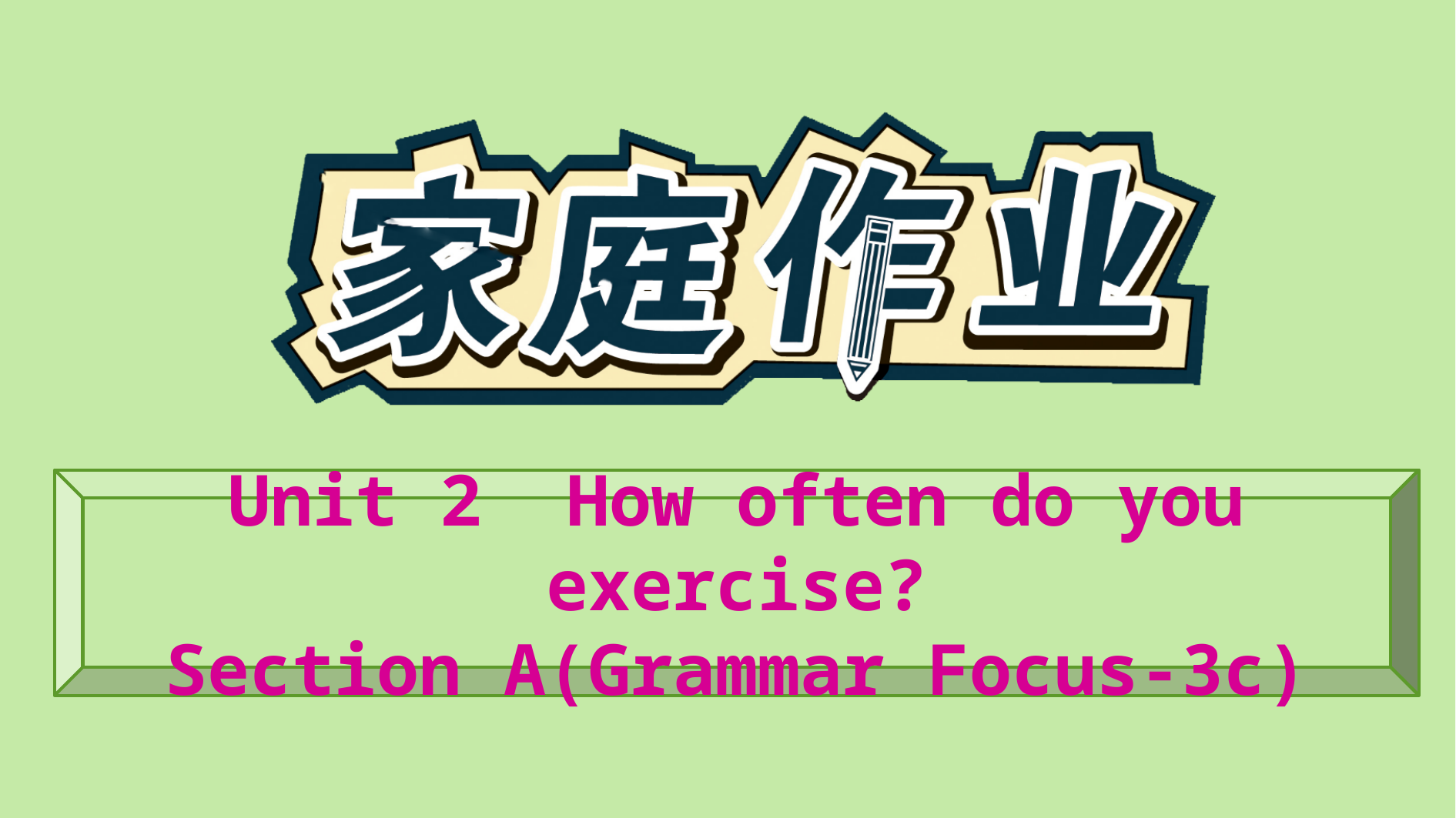

Unit 2  How often do you exercise?
Section A(Grammar Focus-3c)